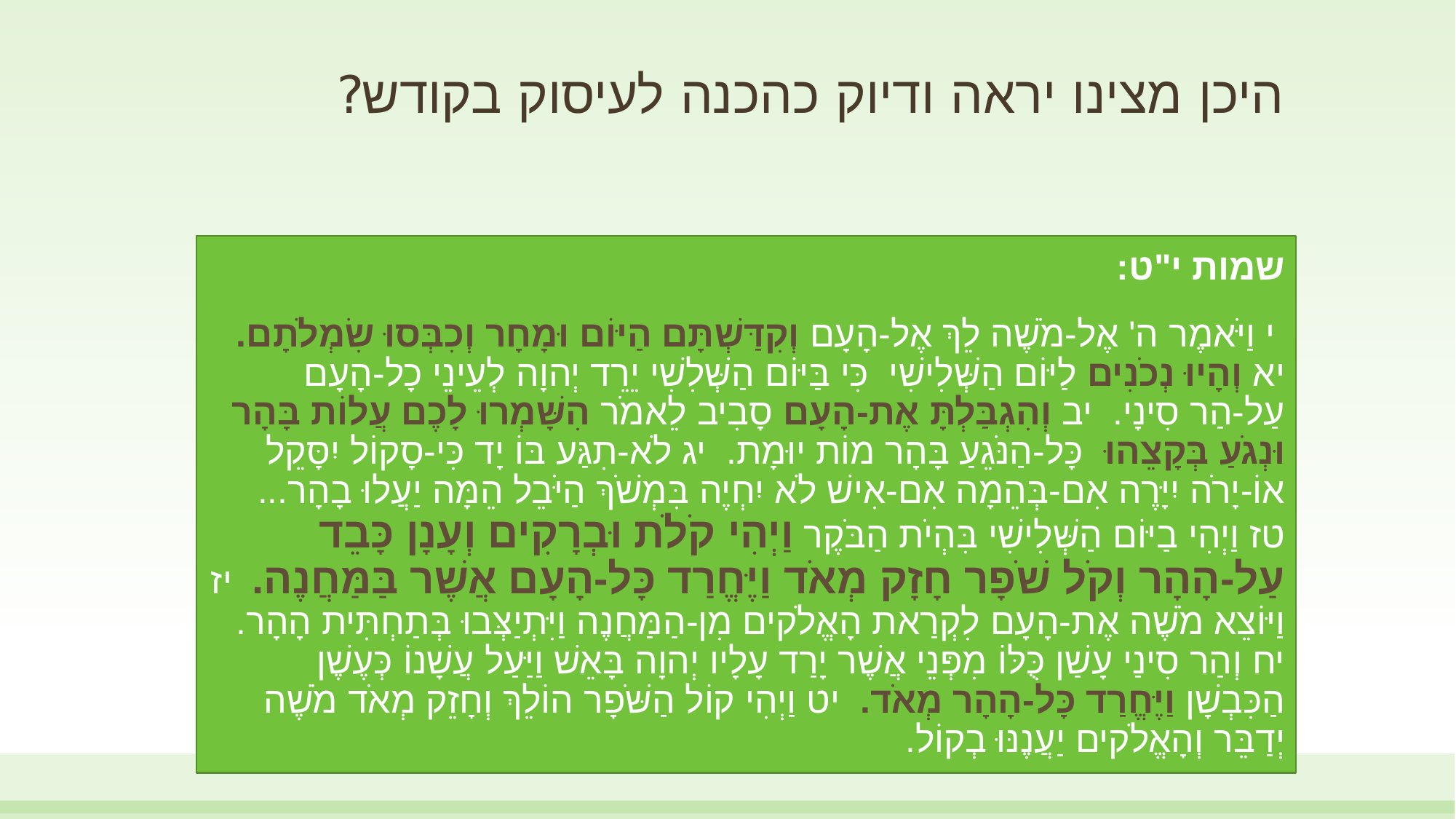

היכן מצינו יראה ודיוק כהכנה לעיסוק בקודש?
שמות י"ט:
 י וַיֹּאמֶר ה' אֶל-מֹשֶׁה לֵךְ אֶל-הָעָם וְקִדַּשְׁתָּם הַיּוֹם וּמָחָר וְכִבְּסוּ שִׂמְלֹתָם.  יא וְהָיוּ נְכֹנִים לַיּוֹם הַשְּׁלִישִׁי  כִּי בַּיּוֹם הַשְּׁלִשִׁי יֵרֵד יְהוָה לְעֵינֵי כָל-הָעָם עַל-הַר סִינָי.  יב וְהִגְבַּלְתָּ אֶת-הָעָם סָבִיב לֵאמֹר הִשָּׁמְרוּ לָכֶם עֲלוֹת בָּהָר וּנְגֹעַ בְּקָצֵהוּ  כָּל-הַנֹּגֵעַ בָּהָר מוֹת יוּמָת.  יג לֹא-תִגַּע בּוֹ יָד כִּי-סָקוֹל יִסָּקֵל אוֹ-יָרֹה יִיָּרֶה אִם-בְּהֵמָה אִם-אִישׁ לֹא יִחְיֶה בִּמְשֹׁךְ הַיֹּבֵל הֵמָּה יַעֲלוּ בָהָר...  טז וַיְהִי בַיּוֹם הַשְּׁלִישִׁי בִּהְיֹת הַבֹּקֶר וַיְהִי קֹלֹת וּבְרָקִים וְעָנָן כָּבֵד עַל-הָהָר וְקֹל שֹׁפָר חָזָק מְאֹד וַיֶּחֱרַד כָּל-הָעָם אֲשֶׁר בַּמַּחֲנֶה.  יז וַיּוֹצֵא מֹשֶׁה אֶת-הָעָם לִקְרַאת הָאֱלֹקים מִן-הַמַּחֲנֶה וַיִּתְיַצְּבוּ בְּתַחְתִּית הָהָר.  יח וְהַר סִינַי עָשַׁן כֻּלּוֹ מִפְּנֵי אֲשֶׁר יָרַד עָלָיו יְהוָה בָּאֵשׁ וַיַּעַל עֲשָׁנוֹ כְּעֶשֶׁן הַכִּבְשָׁן וַיֶּחֱרַד כָּל-הָהָר מְאֹד.  יט וַיְהִי קוֹל הַשֹּׁפָר הוֹלֵךְ וְחָזֵק מְאֹד מֹשֶׁה יְדַבֵּר וְהָאֱלֹקים יַעֲנֶנּוּ בְקוֹל.